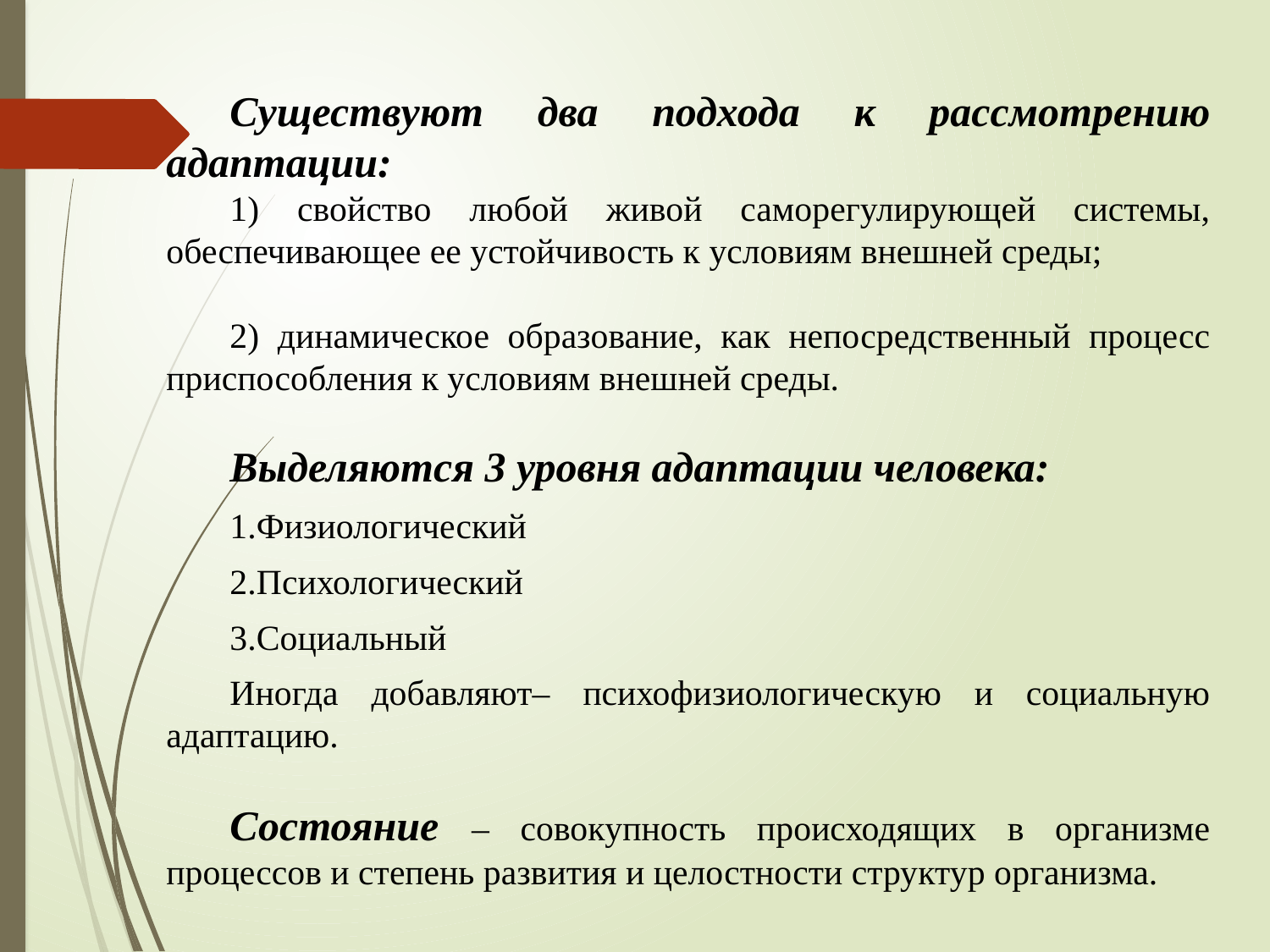

Существуют два подхода к рассмотрению адаптации:
1) свойство любой живой саморегулирующей системы, обеспечивающее ее устойчивость к условиям внешней среды;

2) динамическое образование, как непосредственный процесс приспособления к условиям внешней среды.

Выделяются 3 уровня адаптации человека:
1.Физиологический
2.Психологический
3.Социальный
Иногда добавляют– психофизиологическую и социальную адаптацию.

Состояние – совокупность происходящих в организме процессов и степень развития и целостности структур организма.